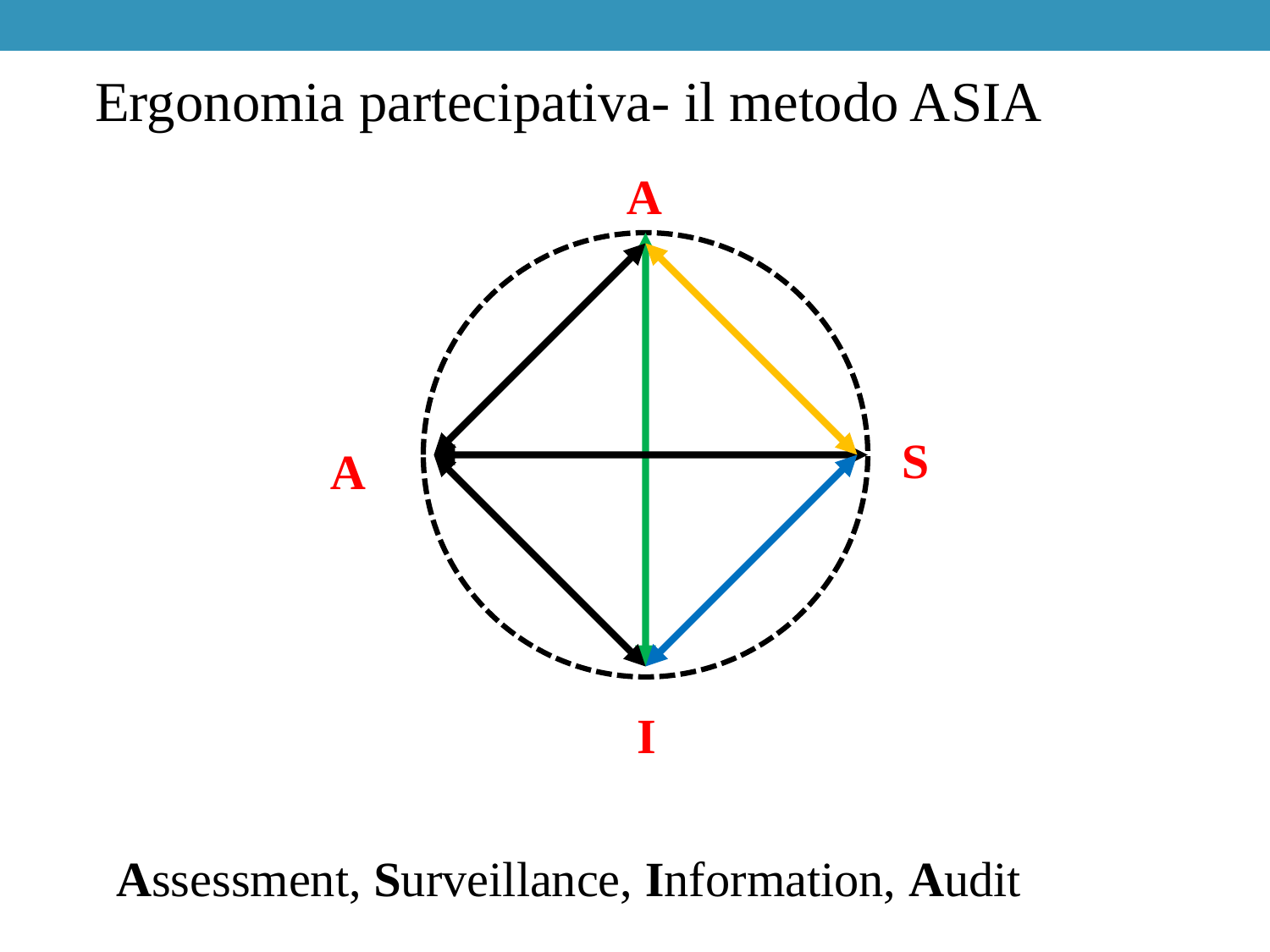

Ergonomia partecipativa- il metodo ASIA

A

S
A

I
Assessment, Surveillance, Information, Audit